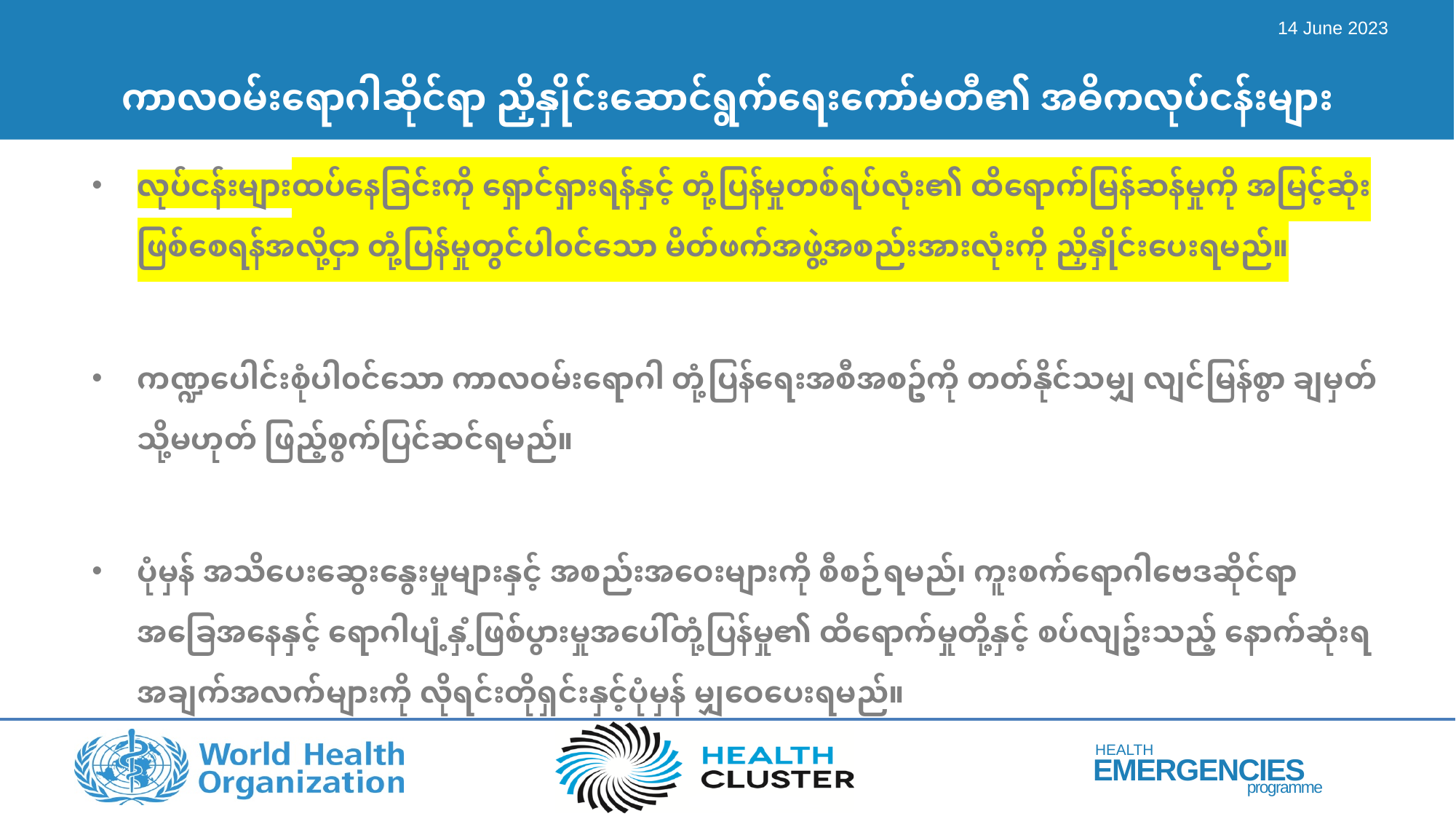

14 June 2023
# ကာလဝမ်းရောဂါဆိုင်ရာ ညှိနှိုင်းဆောင်ရွက်ရေးကော်မတီ၏ အဓိကလုပ်ငန်းများ
လုပ်ငန်းများထပ်နေခြင်းကို ရှောင်ရှားရန်နှင့် တုံ့ပြန်မှုတစ်ရပ်လုံး၏ ထိရောက်မြန်ဆန်မှုကို အမြင့်ဆုံးဖြစ်စေရန်အလို့ငှာ တုံ့ပြန်မှုတွင်ပါ၀င်သော မိတ်ဖက်အဖွဲ့အစည်းအားလုံးကို ညှိနှိုင်းပေးရမည်။

ကဏ္ဍပေါင်းစုံပါ၀င်သော ကာလဝမ်းရောဂါ တုံ့ပြန်ရေးအစီအစဥ်ကို တတ်နိုင်သမျှ လျင်မြန်စွာ ချမှတ် သို့မဟုတ် ဖြည့်စွက်ပြင်ဆင်ရမည်။

ပုံမှန် အသိပေးဆွေးနွေးမှုများနှင့် အစည်းအဝေးများကို စီစဉ်ရမည်၊ ကူးစက်ရောဂါဗေဒဆိုင်ရာအခြေအနေနှင့် ရောဂါပျံ့နှံ့ဖြစ်ပွားမှုအပေါ်တုံ့ပြန်မှု၏ ထိရောက်မှုတို့နှင့် စပ်လျဥ်းသည့် နောက်ဆုံးရအချက်အလက်များကို လိုရင်းတိုရှင်းနှင့်ပုံမှန် မျှဝေပေးရမည်။